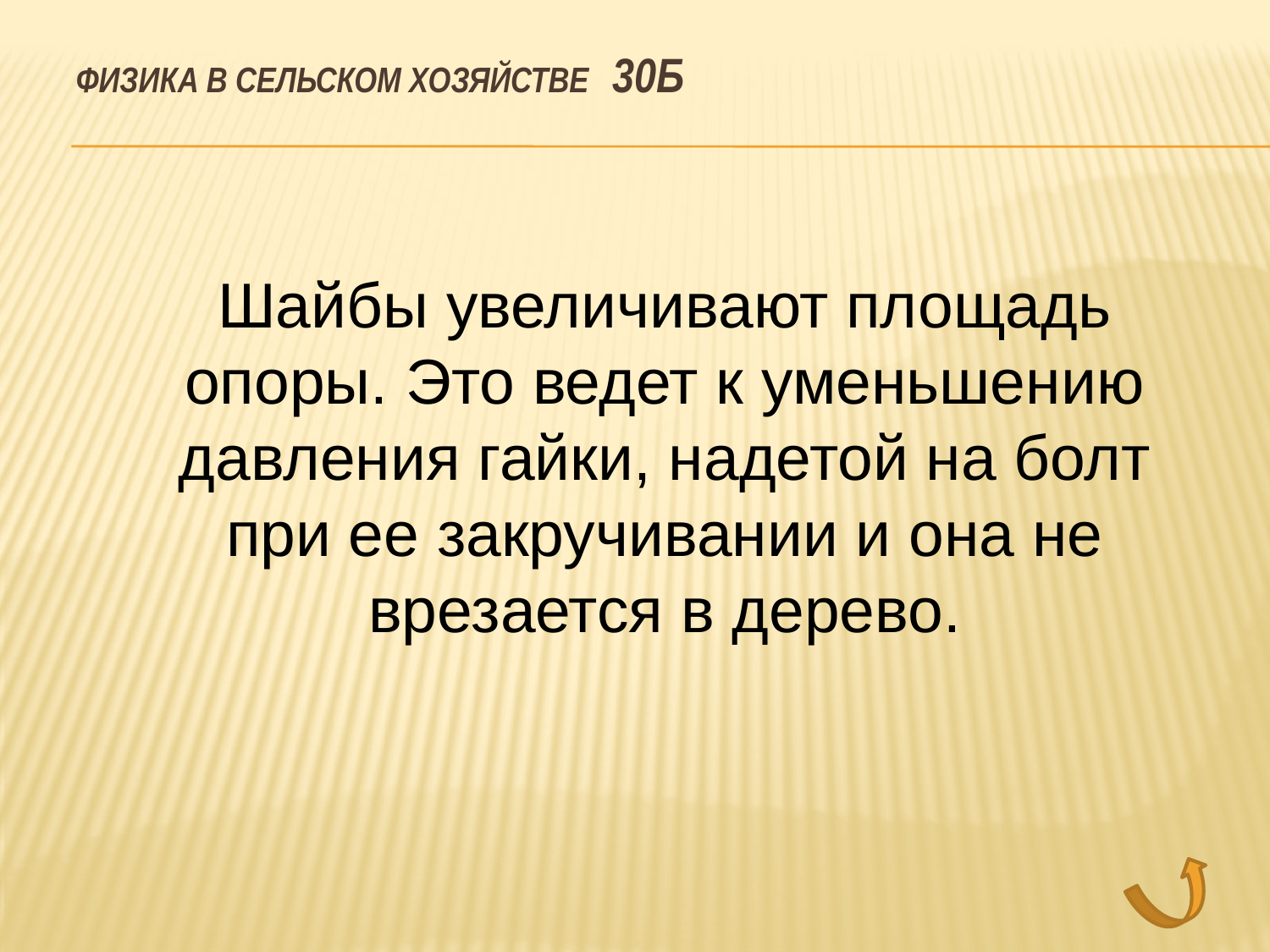

# Физика в сельском хозяйстве   30б
	Шайбы увеличивают площадь опоры. Это ведет к уменьшению давления гайки, надетой на болт при ее закручивании и она не врезается в дерево.